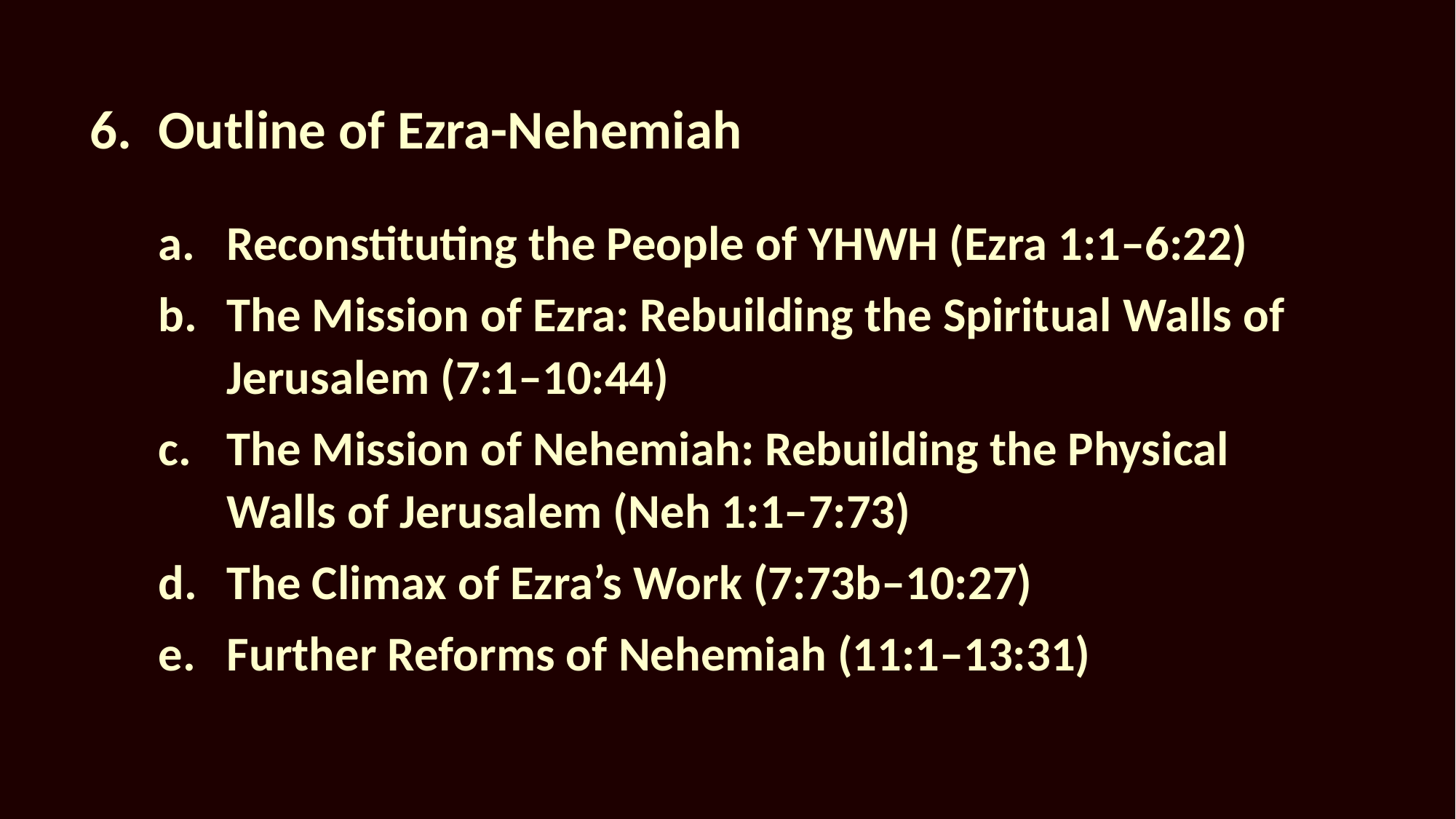

# 6.	Outline of Ezra-Nehemiah
a.	Reconstituting the People of YHWH (Ezra 1:1–6:22)
b.	The Mission of Ezra: Rebuilding the Spiritual Walls of Jerusalem (7:1–10:44)
c.	The Mission of Nehemiah: Rebuilding the Physical Walls of Jerusalem (Neh 1:1–7:73)
d.	The Climax of Ezra’s Work (7:73b–10:27)
e.	Further Reforms of Nehemiah (11:1–13:31)